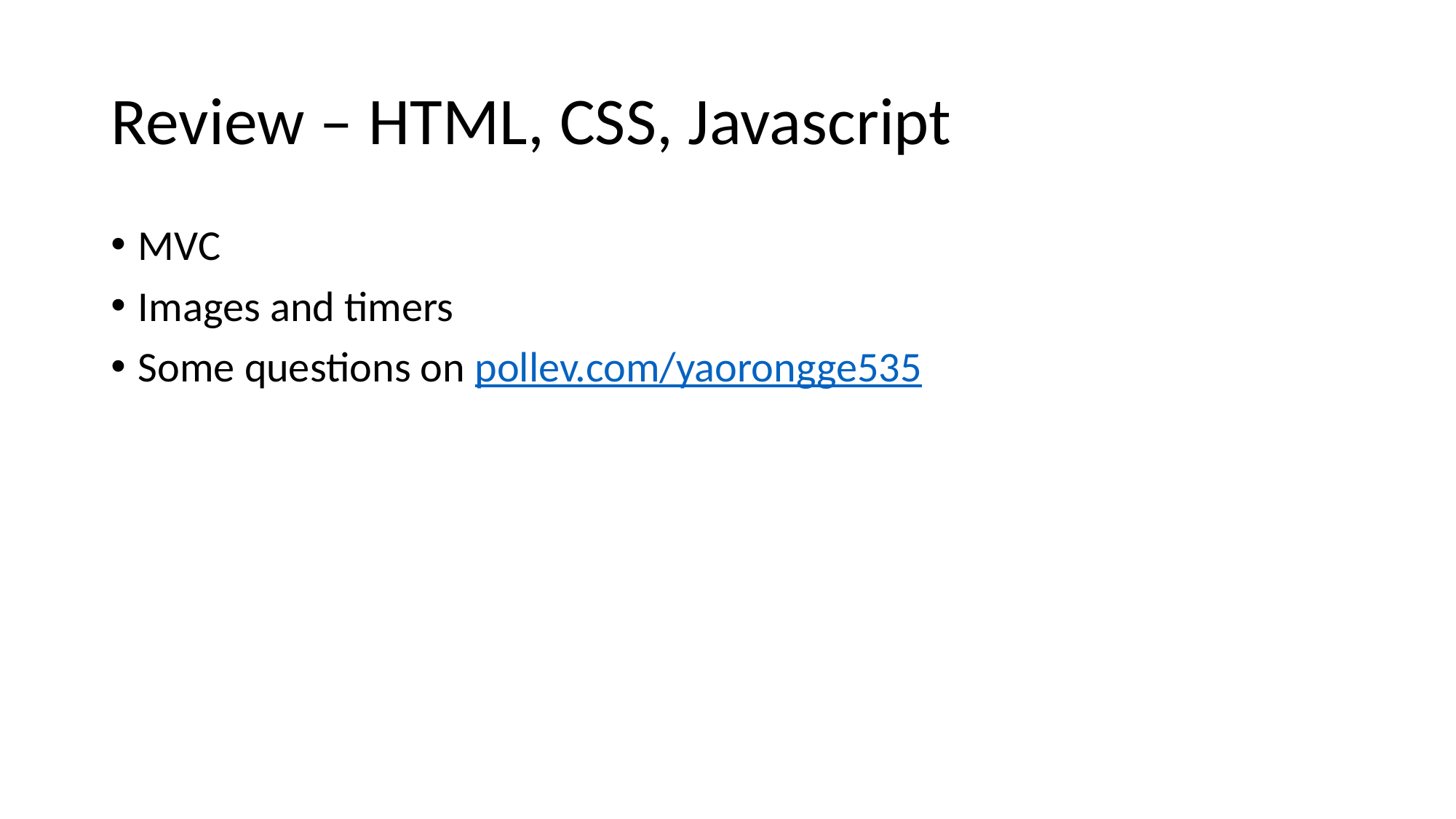

# Review – HTML, CSS, Javascript
MVC
Images and timers
Some questions on pollev.com/yaorongge535